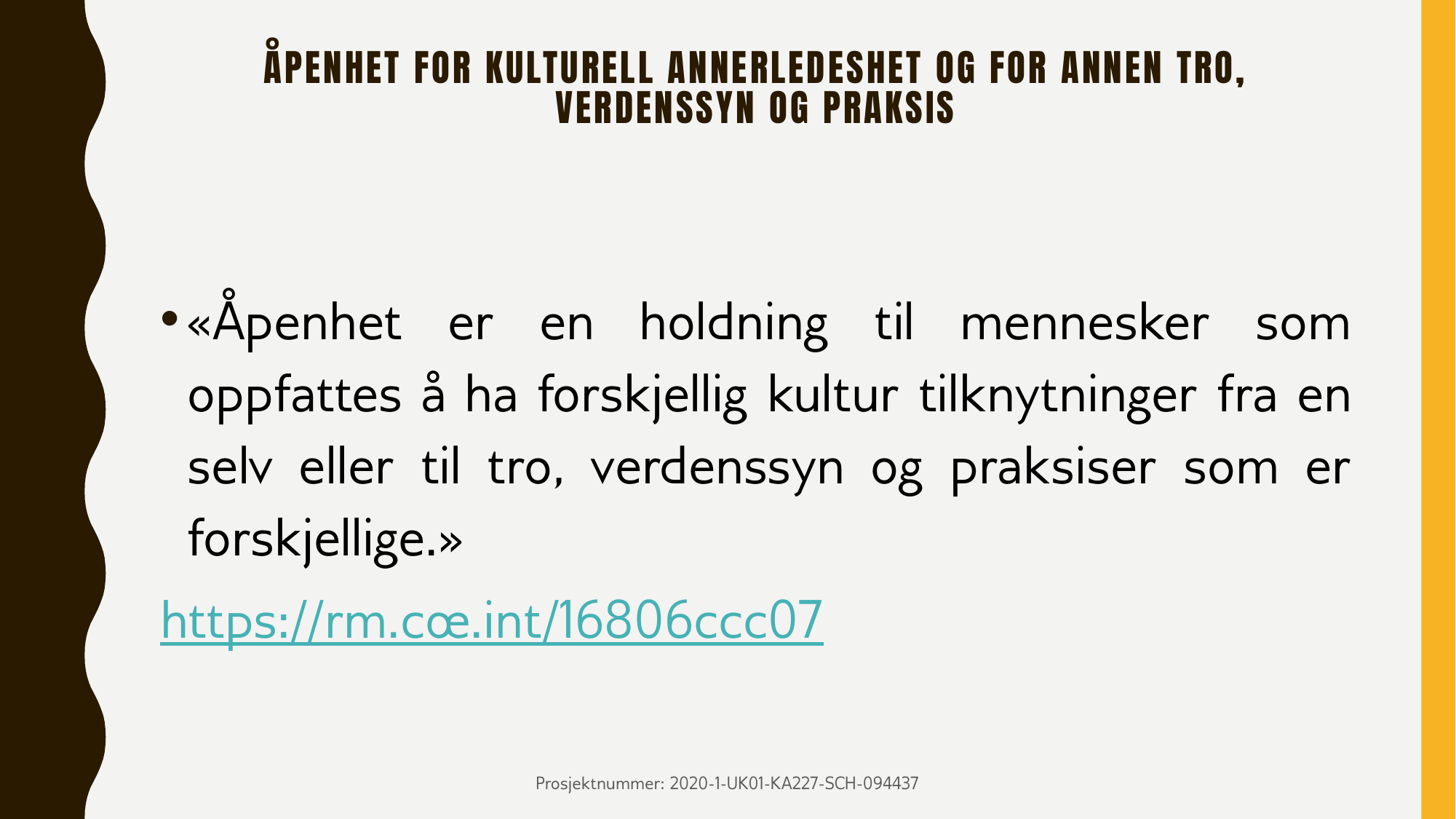

# Åpenhet for kulturell annerledeshet og for annen tro, verdenssyn og praksis
«Åpenhet er en holdning til mennesker som oppfattes å ha forskjellig kultur tilknytninger fra en selv eller til tro, verdenssyn og praksiser som er forskjellige.»
https://rm.coe.int/16806ccc07

Prosjektnummer: 2020-1-UK01-KA227-SCH-094437